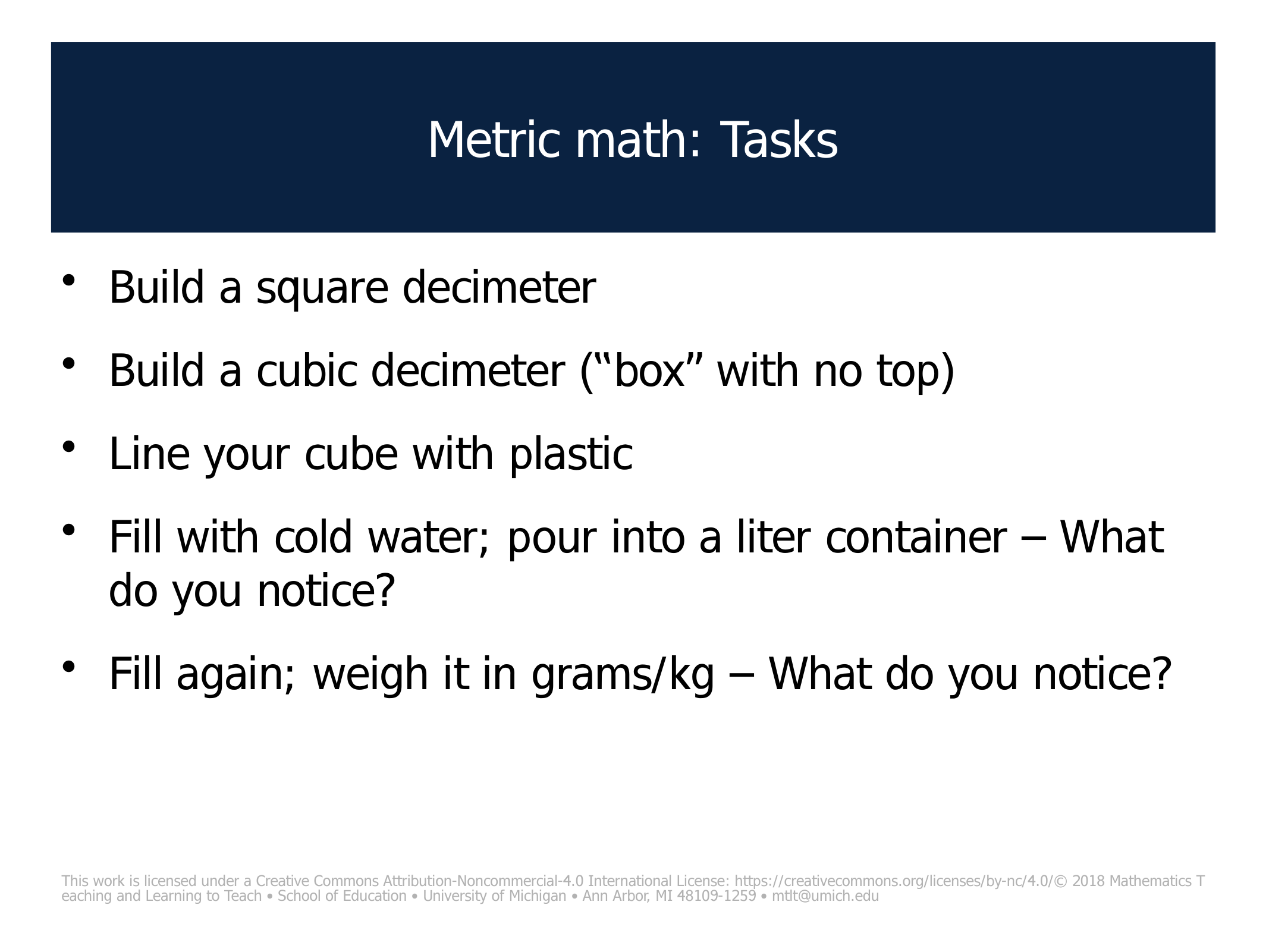

# Metric math: Tasks
Build a square decimeter
Build a cubic decimeter (“box” with no top)
Line your cube with plastic
Fill with cold water; pour into a liter container – What do you notice?
Fill again; weigh it in grams/kg – What do you notice?
This work is licensed under a Creative Commons Attribution-Noncommercial-4.0 International License: https://creativecommons.org/licenses/by-nc/4.0/
© 2018 Mathematics Teaching and Learning to Teach • School of Education • University of Michigan • Ann Arbor, MI 48109-1259 • mtlt@umich.edu